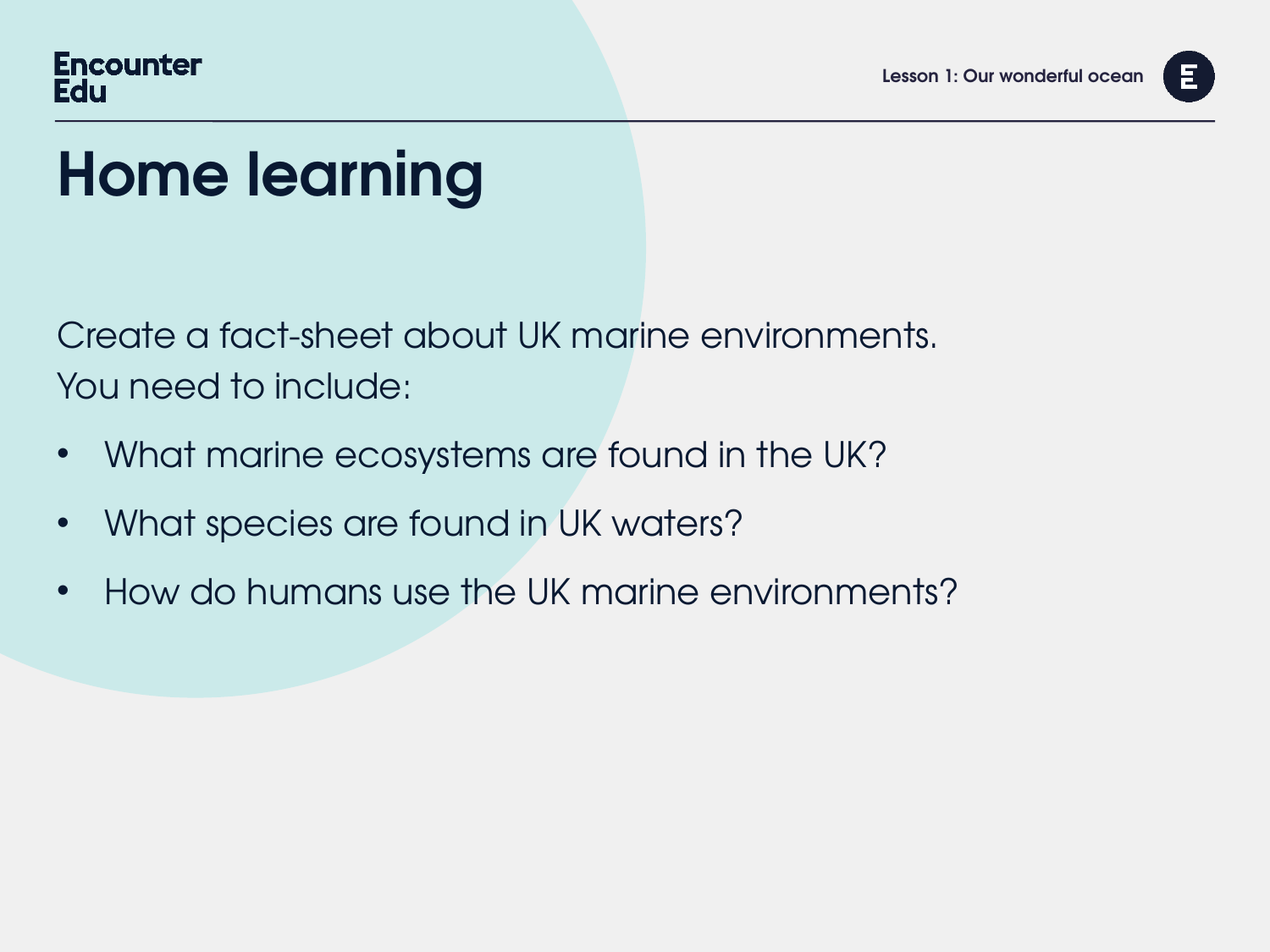

# Lesson 1: Our wonderful ocean
Home learning

Create a fact-sheet about UK marine environments. You need to include:
What marine ecosystems are found in the UK?
What species are found in UK waters?
How do humans use the UK marine environments?